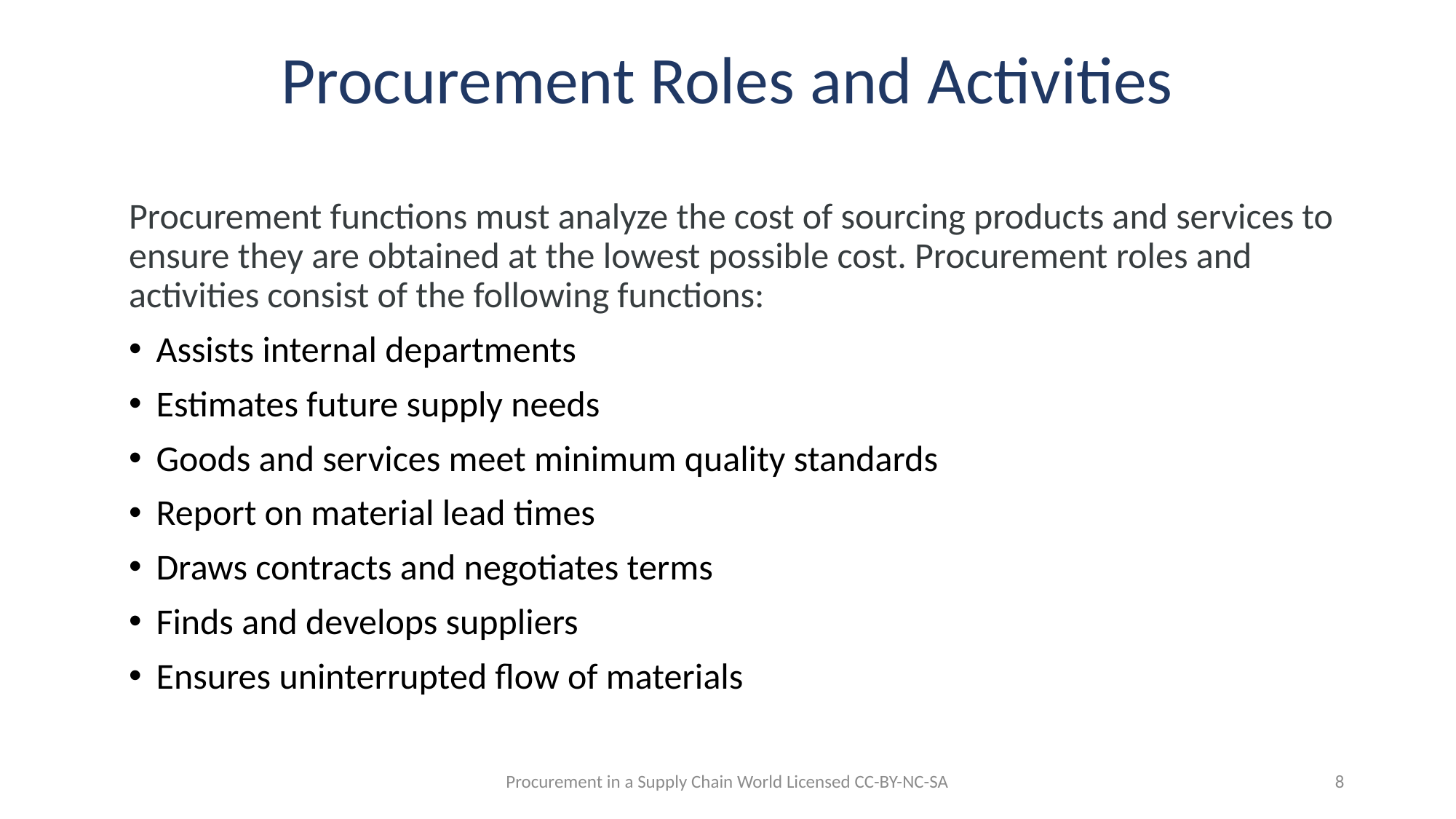

# Procurement Roles and Activities

Procurement functions must analyze the cost of sourcing products and services to ensure they are obtained at the lowest possible cost. Procurement roles and activities consist of the following functions:
Assists internal departments
Estimates future supply needs
Goods and services meet minimum quality standards
Report on material lead times
Draws contracts and negotiates terms
Finds and develops suppliers
Ensures uninterrupted flow of materials

Procurement in a Supply Chain World Licensed CC-BY-NC-SA
8